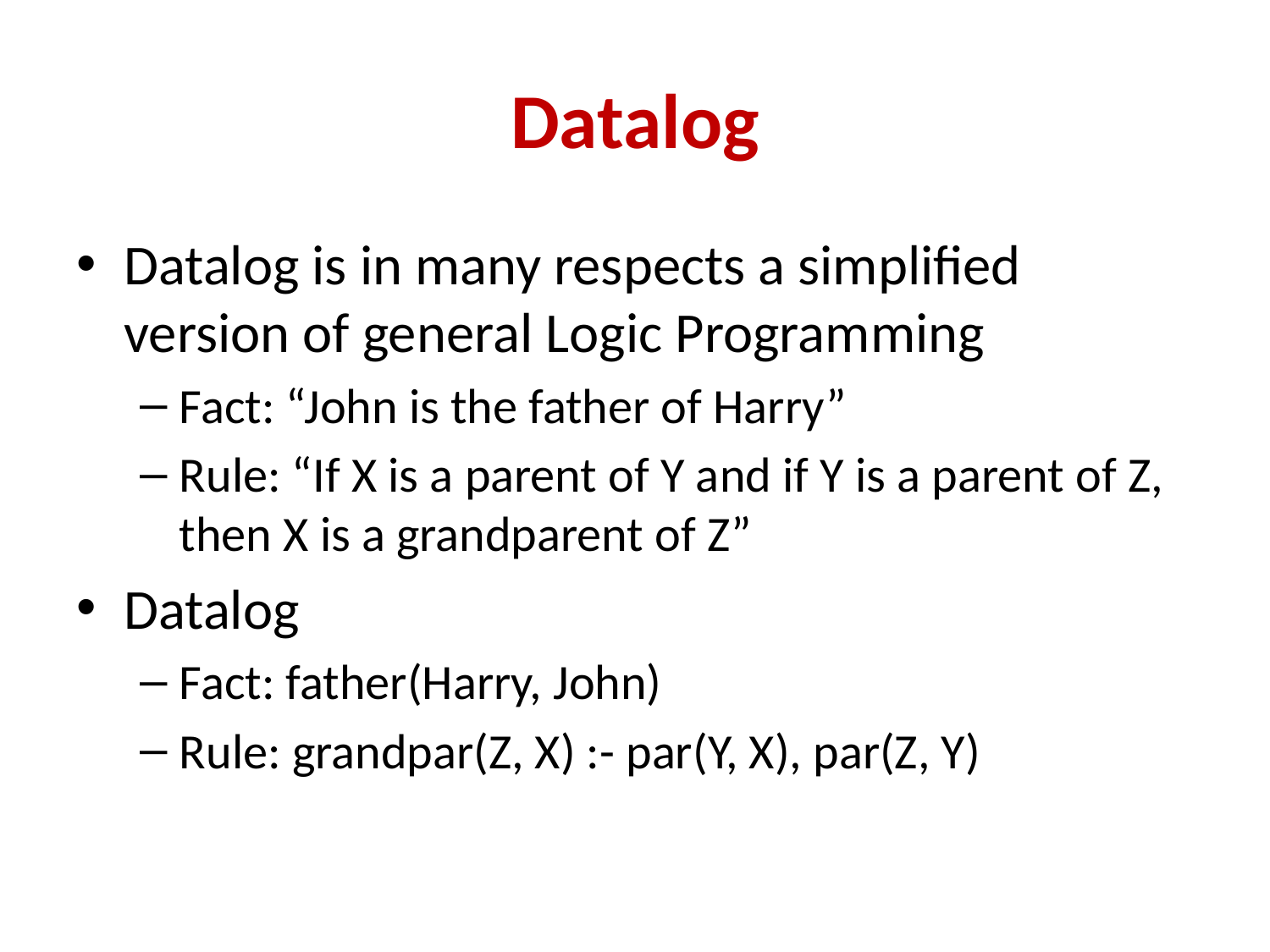

# Datalog
Datalog is in many respects a simplified version of general Logic Programming
Fact: “John is the father of Harry”
Rule: “If X is a parent of Y and if Y is a parent of Z, then X is a grandparent of Z”
Datalog
Fact: father(Harry, John)
Rule: grandpar(Z, X) :- par(Y, X), par(Z, Y)